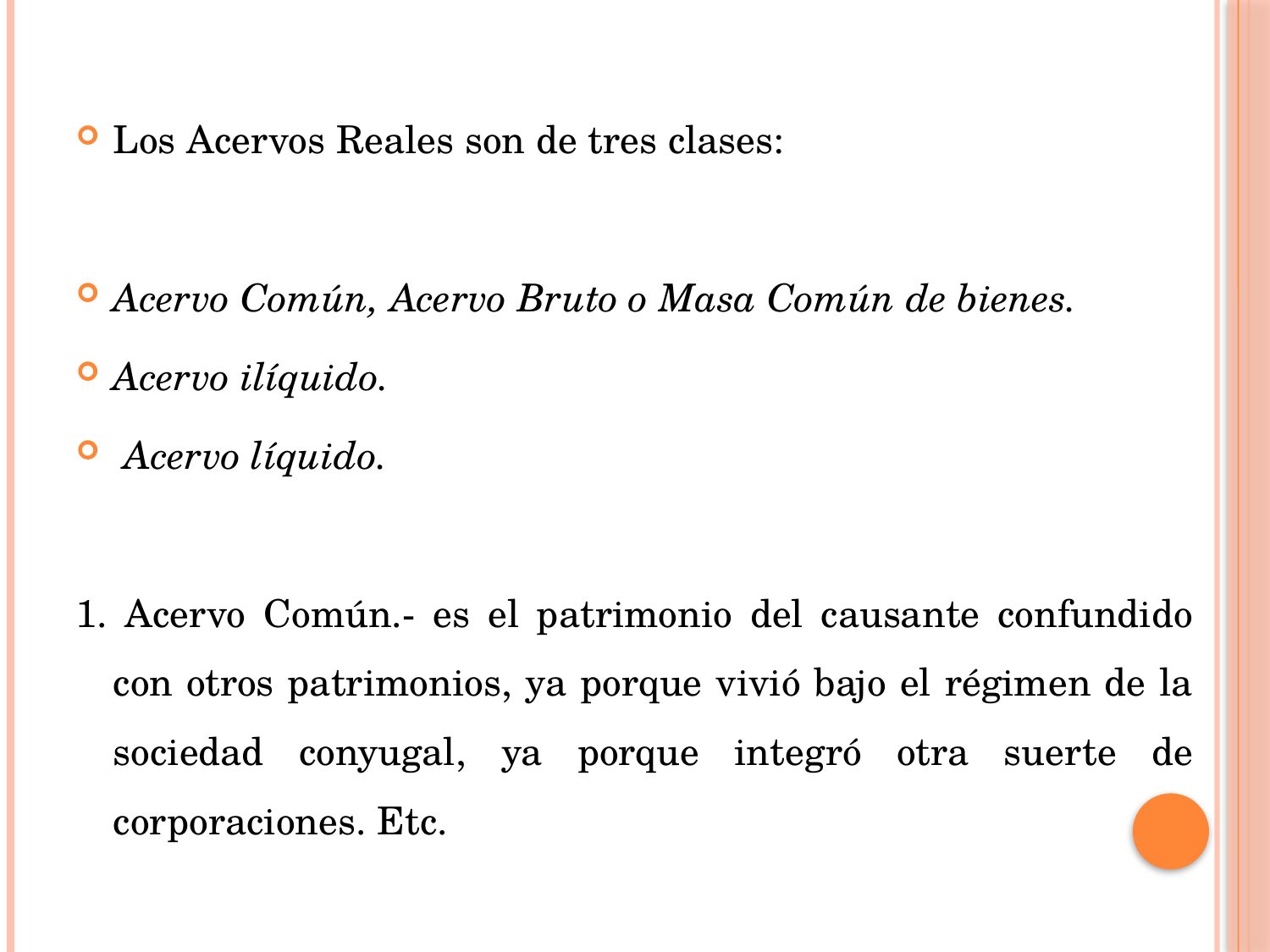

Los Acervos Reales son de tres clases:

Acervo Común, Acervo Bruto o Masa Común de bienes.
Acervo ilíquido.
 Acervo líquido.

1. Acervo Común.- es el patrimonio del causante confundido con otros patrimonios, ya porque vivió bajo el régimen de la sociedad conyugal, ya porque integró otra suerte de corporaciones. Etc.